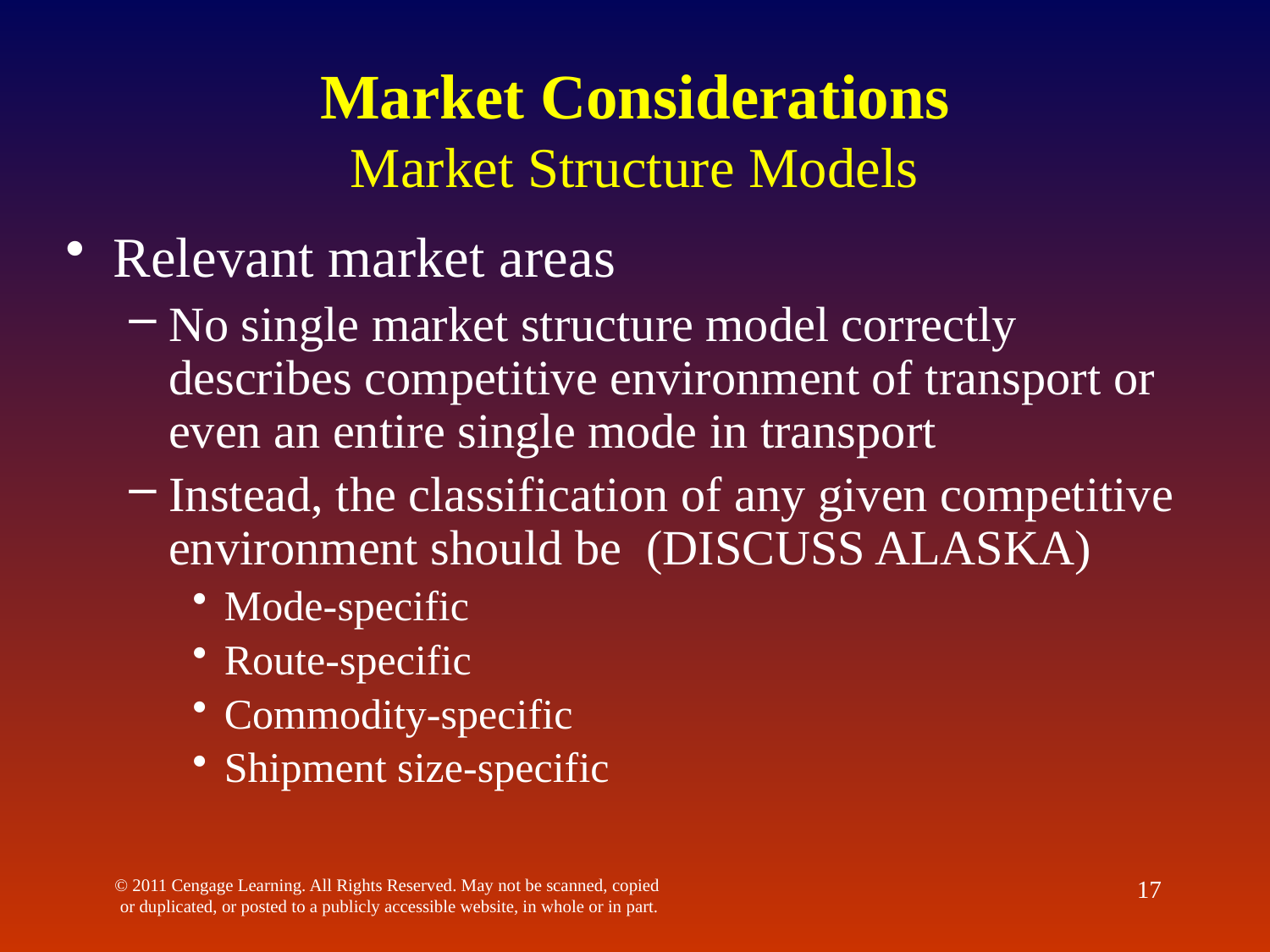

# Market Considerations Market Structure Models
Relevant market areas
No single market structure model correctly describes competitive environment of transport or even an entire single mode in transport
Instead, the classification of any given competitive environment should be  (DISCUSS ALASKA)
Mode-specific
Route-specific
Commodity-specific
Shipment size-specific
© 2011 Cengage Learning. All Rights Reserved. May not be scanned, copied   or duplicated, or posted to a publicly accessible website, in whole or in part.
17